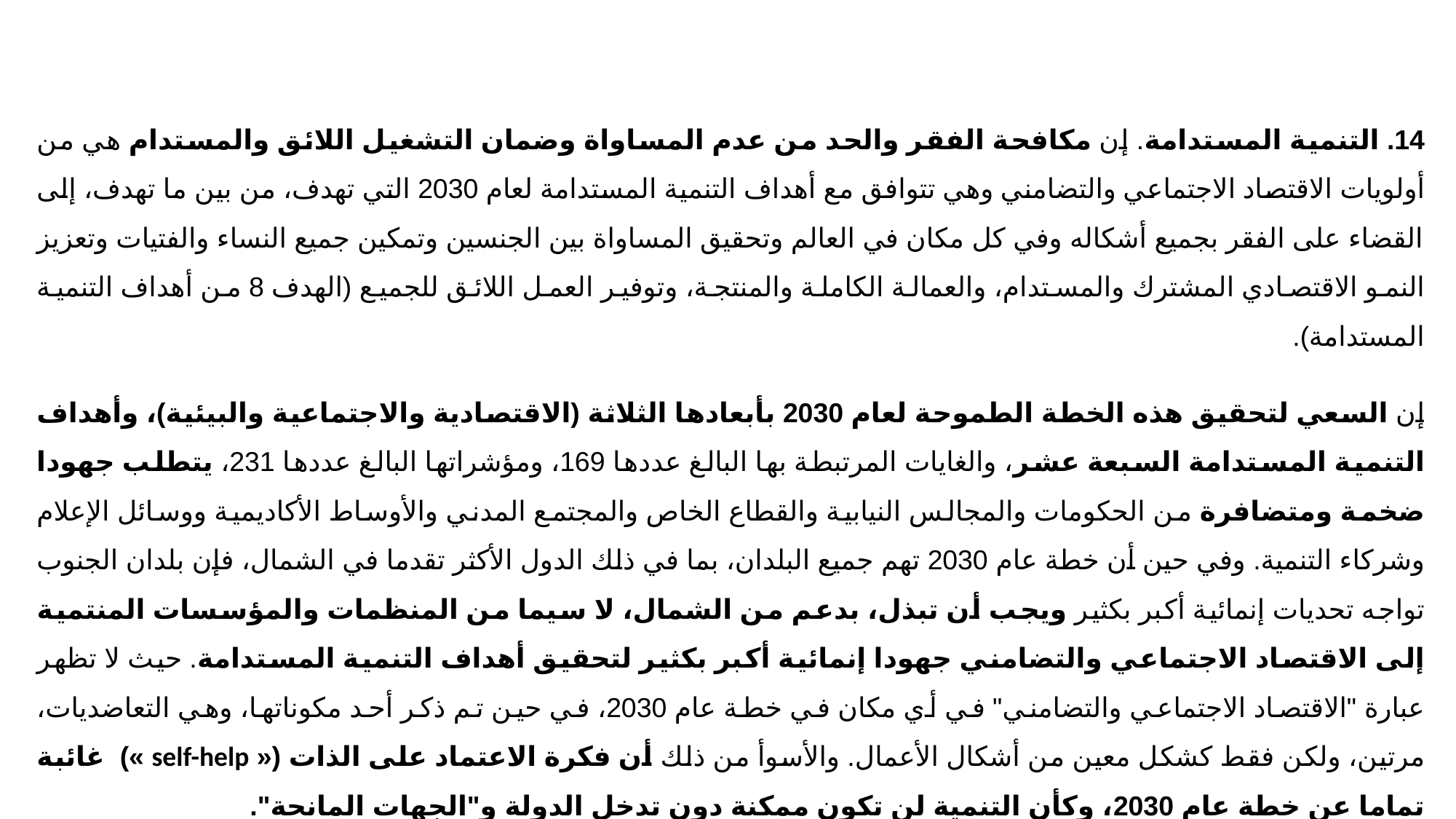

14. التنمية المستدامة. إن مكافحة الفقر والحد من عدم المساواة وضمان التشغيل اللائق والمستدام هي من أولويات الاقتصاد الاجتماعي والتضامني وهي تتوافق مع أهداف التنمية المستدامة لعام 2030 التي تهدف، من بين ما تهدف، إلى القضاء على الفقر بجميع أشكاله وفي كل مكان في العالم وتحقيق المساواة بين الجنسين وتمكين جميع النساء والفتيات وتعزيز النمو الاقتصادي المشترك والمستدام، والعمالة الكاملة والمنتجة، وتوفير العمل اللائق للجميع (الهدف 8 من أهداف التنمية المستدامة).
إن السعي لتحقيق هذه الخطة الطموحة لعام 2030 بأبعادها الثلاثة (الاقتصادية والاجتماعية والبيئية)، وأهداف التنمية المستدامة السبعة عشر، والغايات المرتبطة بها البالغ عددها 169، ومؤشراتها البالغ عددها 231، يتطلب جهودا ضخمة ومتضافرة من الحكومات والمجالس النيابية والقطاع الخاص والمجتمع المدني والأوساط الأكاديمية ووسائل الإعلام وشركاء التنمية. وفي حين أن خطة عام 2030 تهم جميع البلدان، بما في ذلك الدول الأكثر تقدما في الشمال، فإن بلدان الجنوب تواجه تحديات إنمائية أكبر بكثير ويجب أن تبذل، بدعم من الشمال، لا سيما من المنظمات والمؤسسات المنتمية إلى الاقتصاد الاجتماعي والتضامني جهودا إنمائية أكبر بكثير لتحقيق أهداف التنمية المستدامة. حيث لا تظهر عبارة "الاقتصاد الاجتماعي والتضامني" في أي مكان في خطة عام 2030، في حين تم ذكر أحد مكوناتها، وهي التعاضديات، مرتين، ولكن فقط كشكل معين من أشكال الأعمال. والأسوأ من ذلك أن فكرة الاعتماد على الذات (« self-help »)  غائبة تماما عن خطة عام 2030، وكأن التنمية لن تكون ممكنة دون تدخل الدولة و"الجهات المانحة".